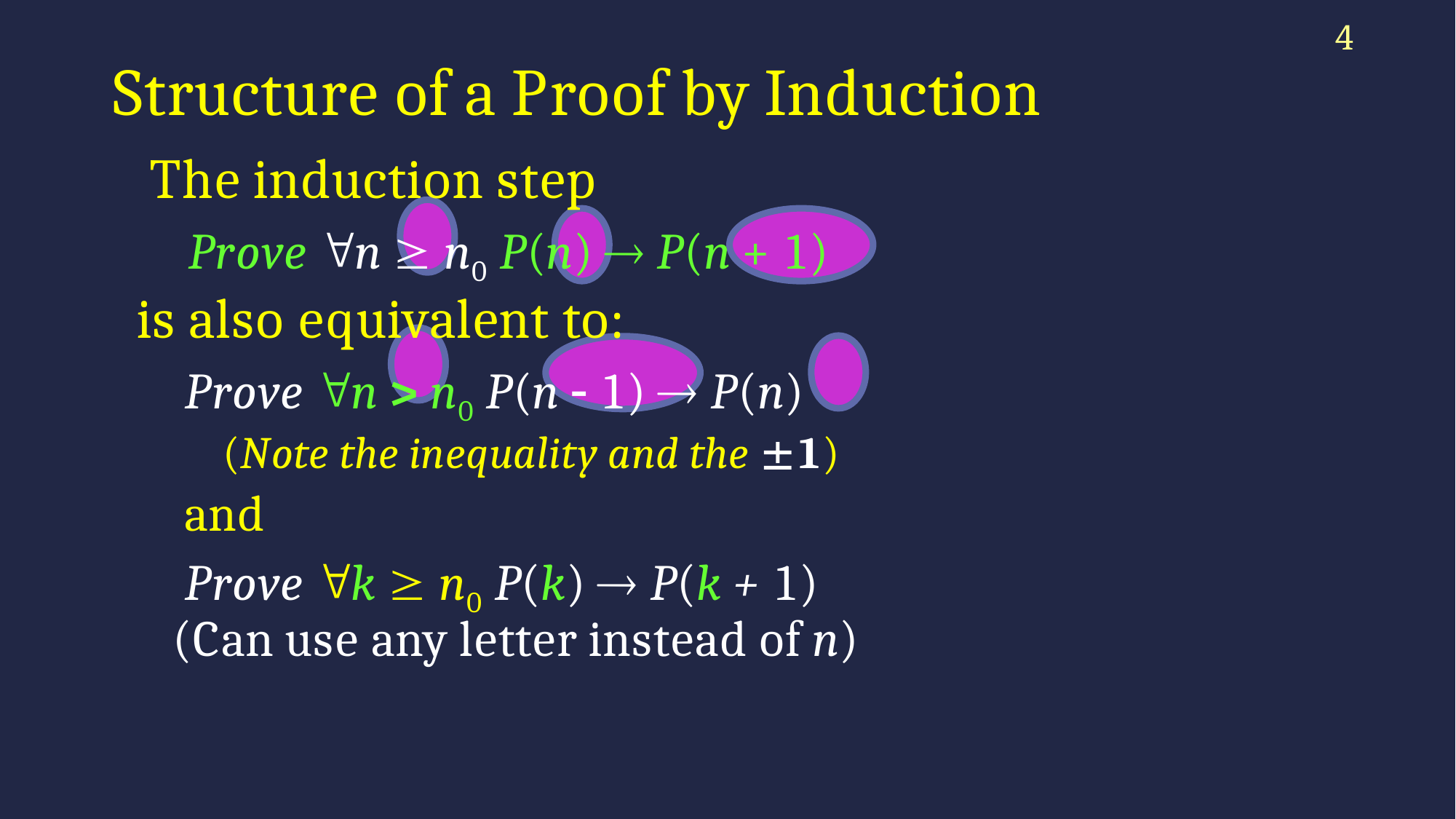

4
# Structure of a Proof by Induction
 The induction step
Prove ∀n ≥ n0 P(n) → P(n + 1)
is also equivalent to:
 Prove ∀n > n0 P(n − 1) → P(n)
(Note the inequality and the ±1)
 and
 Prove ∀k ≥ n0 P(k) → P(k + 1)
			(Can use any letter instead of n)